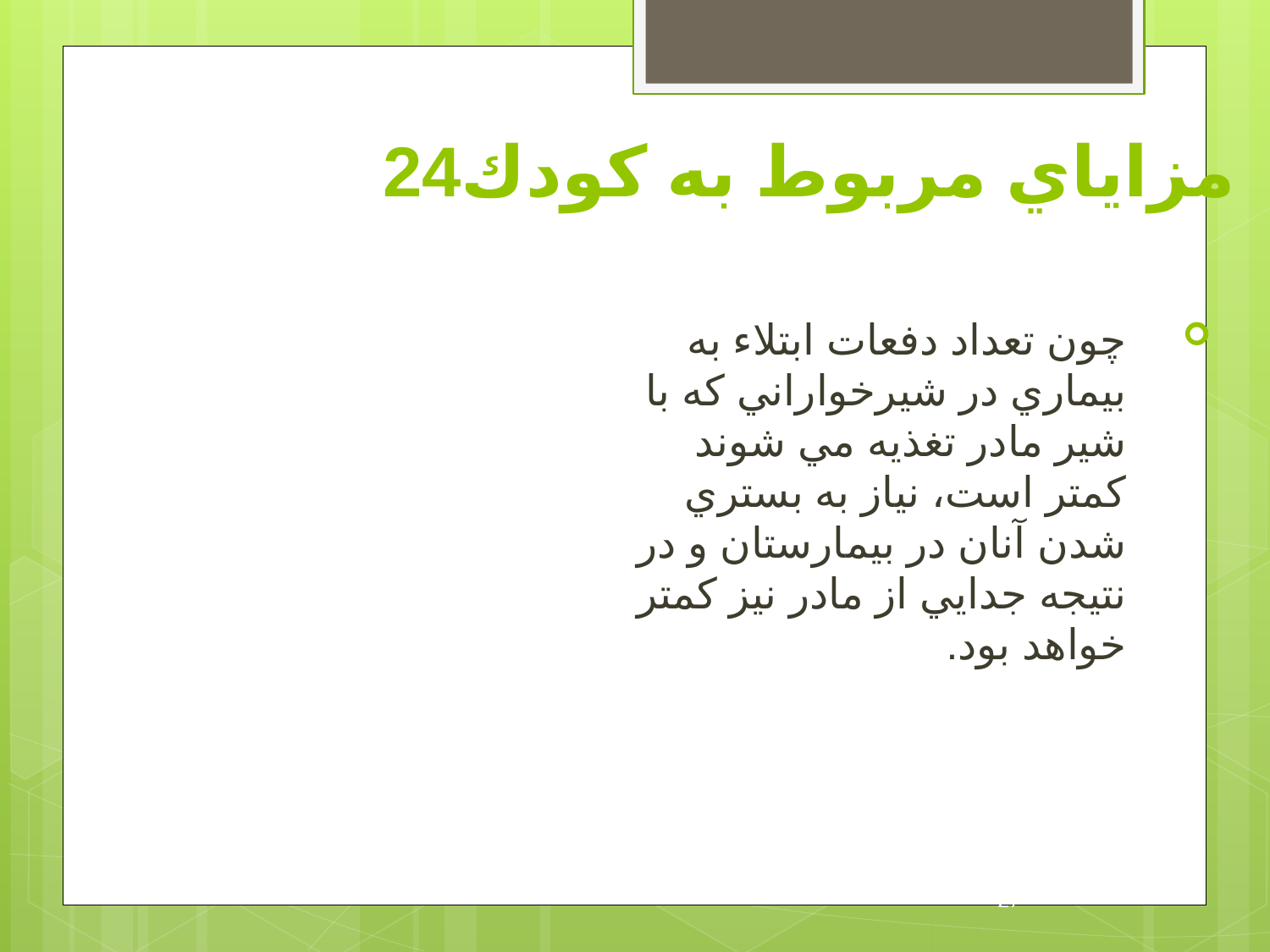

# مزاياي مربوط به كودك24

چون تعداد دفعات ابتلاء به بيماري در شيرخواراني كه با شير مادر تغذيه مي شوند كمتر است،‌ نياز به بستري شدن آنان در بيمارستان و در نتيجه جدايي از مادر نيز كمتر خواهد بود.
27